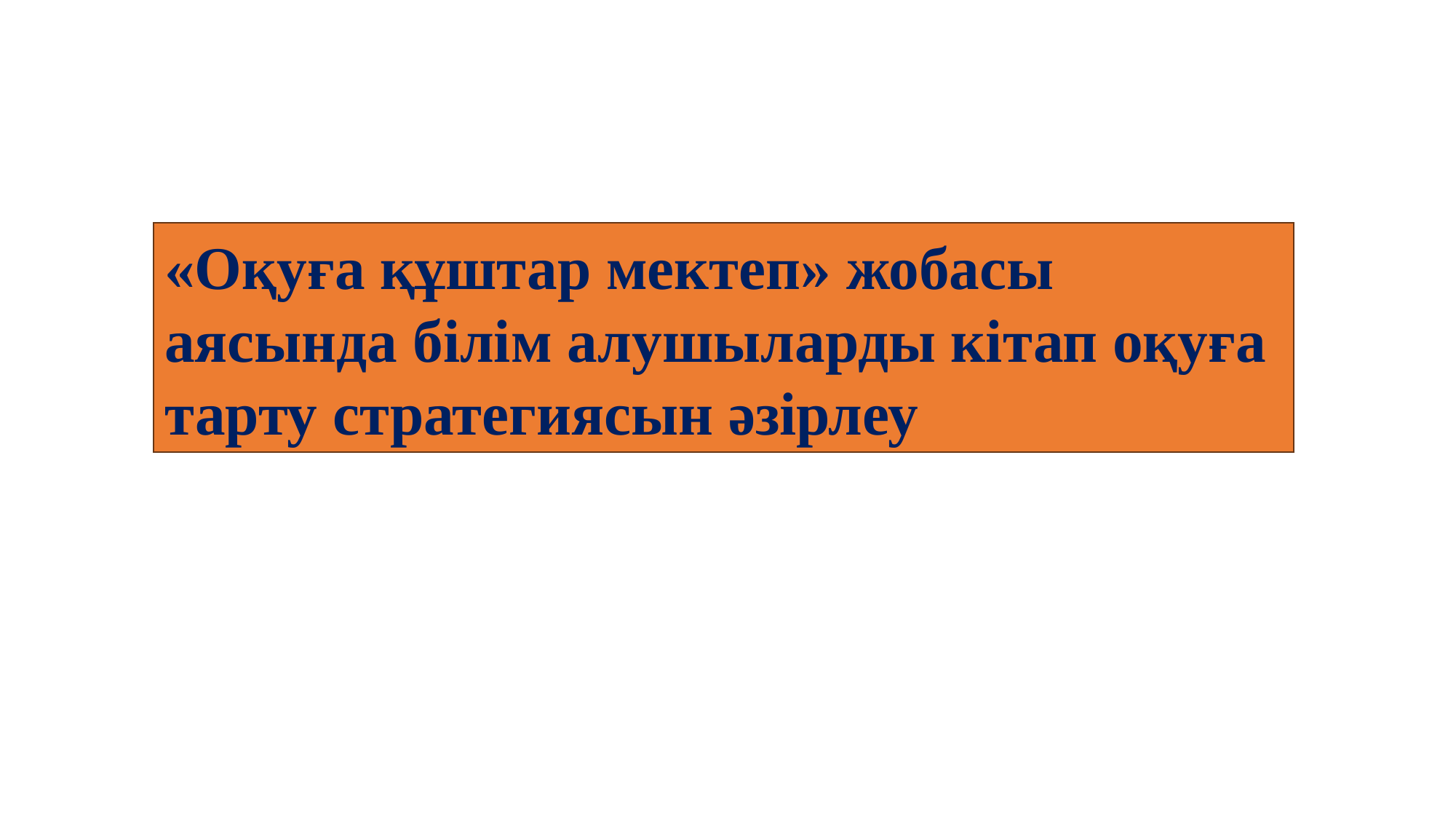

«Оқуға құштар мектеп» жобасы аясында білім алушыларды кітап оқуға тарту стратегиясын әзірлеу